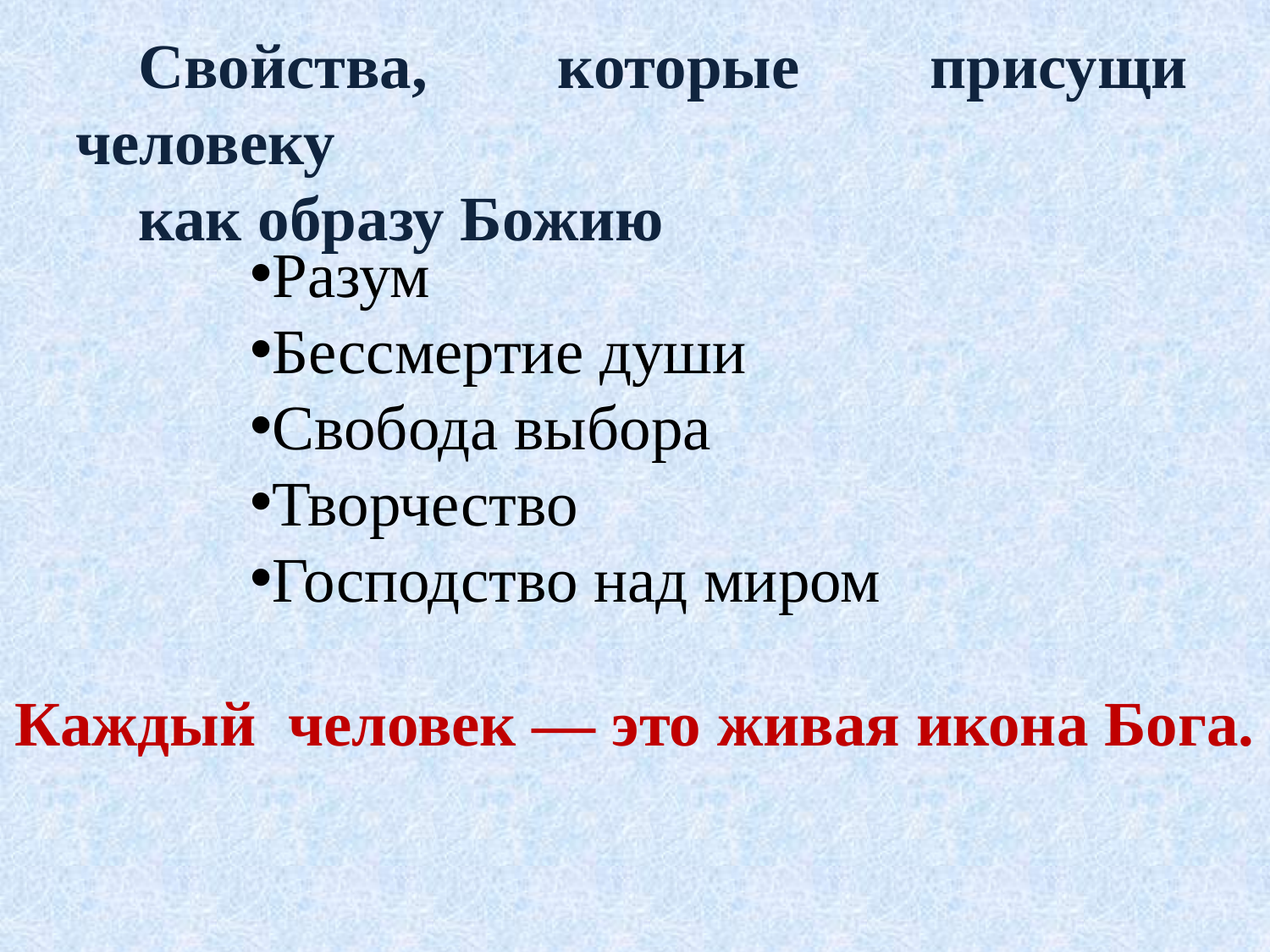

Свойства, которые присущи человеку
как образу Божию
Разум
Бессмертие души
Свобода выбора
Творчество
Господство над миром
Каждый  человек — это живая икона Бога.